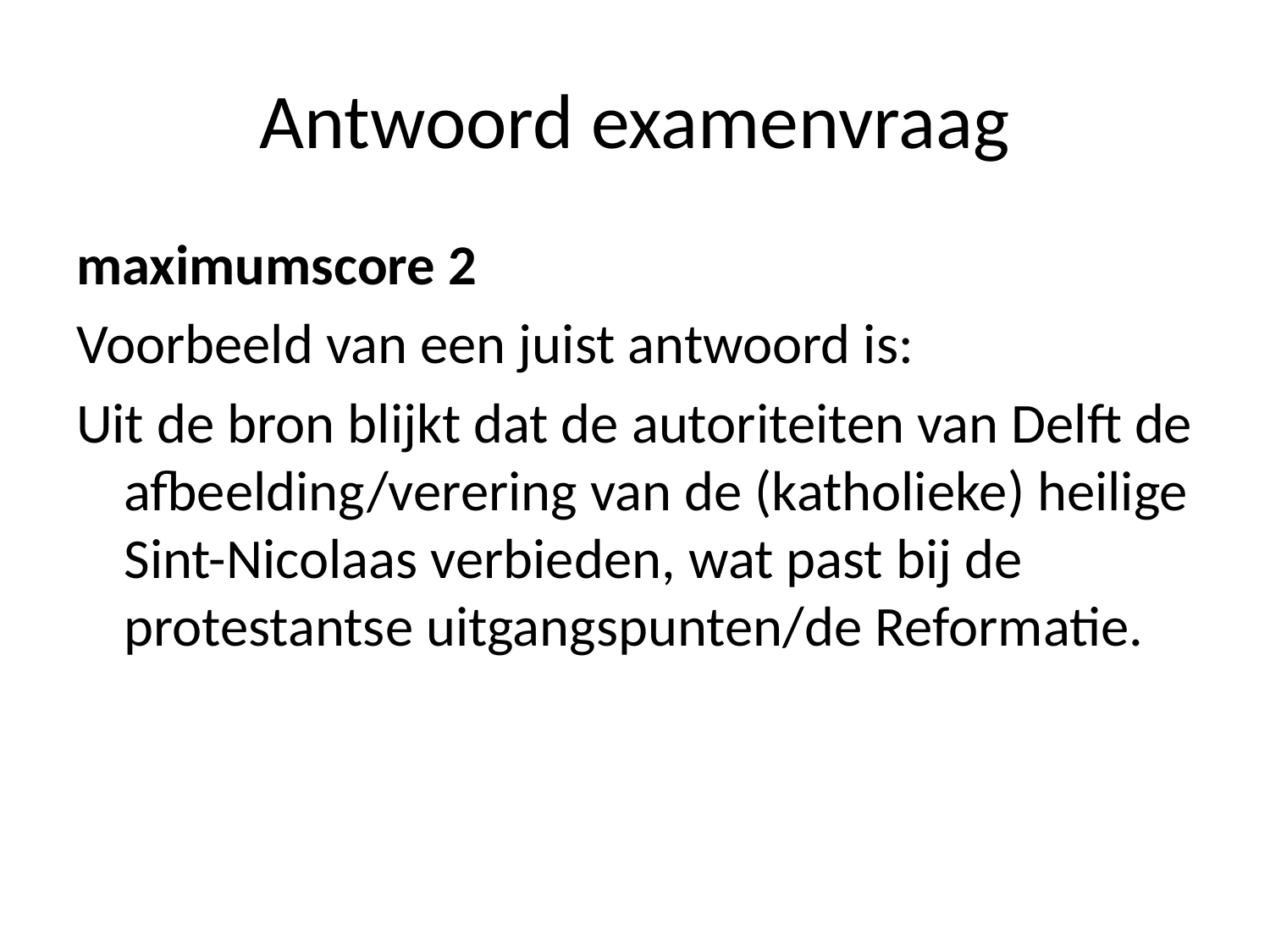

# Antwoord examenvraag
maximumscore 2
Voorbeeld van een juist antwoord is:
Uit de bron blijkt dat de autoriteiten van Delft de afbeelding/verering van de (katholieke) heilige Sint-Nicolaas verbieden, wat past bij de protestantse uitgangspunten/de Reformatie.